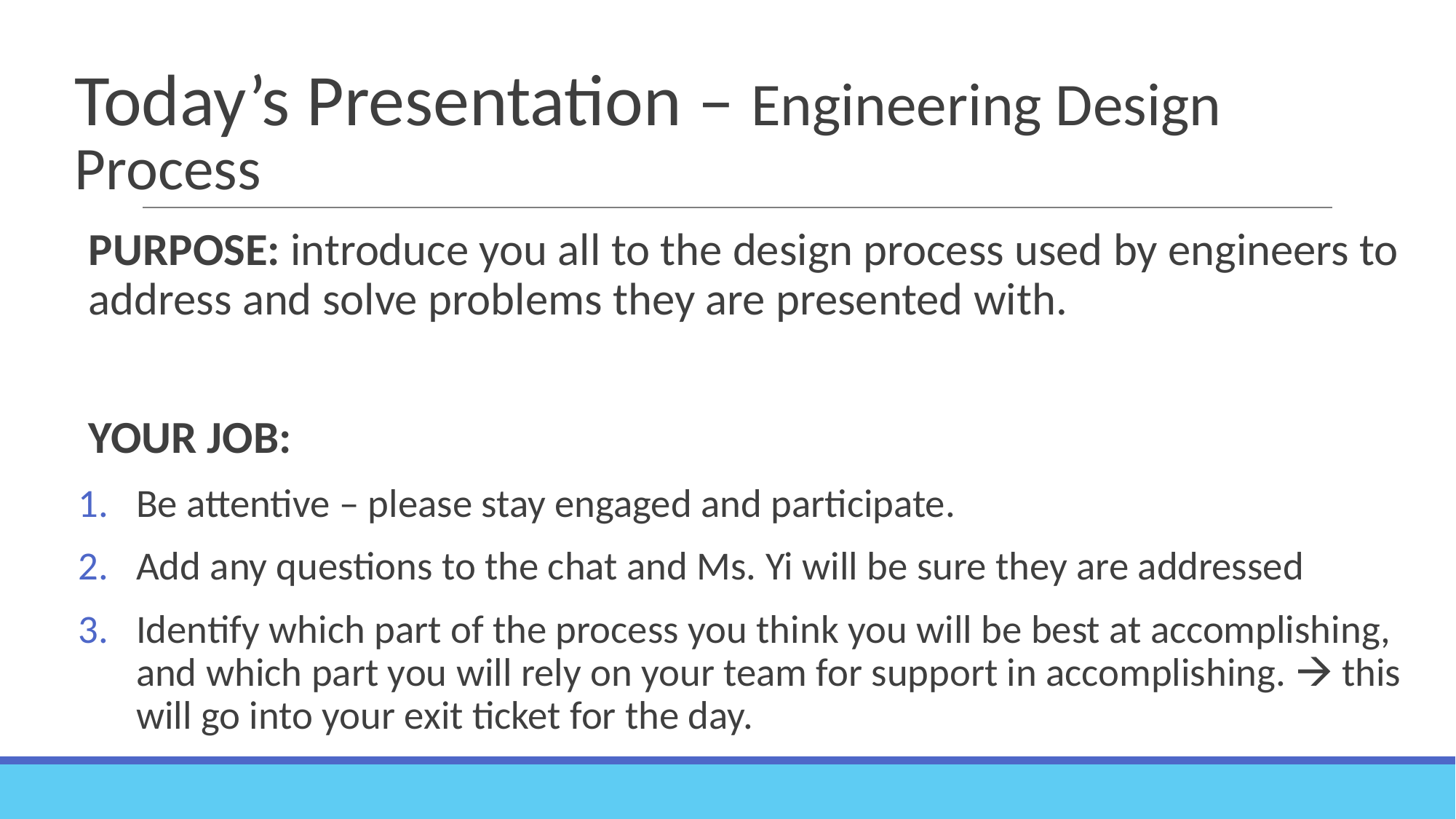

# Today’s Presentation – Engineering Design Process
PURPOSE: introduce you all to the design process used by engineers to address and solve problems they are presented with.

YOUR JOB:
Be attentive – please stay engaged and participate.
Add any questions to the chat and Ms. Yi will be sure they are addressed
Identify which part of the process you think you will be best at accomplishing, and which part you will rely on your team for support in accomplishing. 🡪 this will go into your exit ticket for the day.